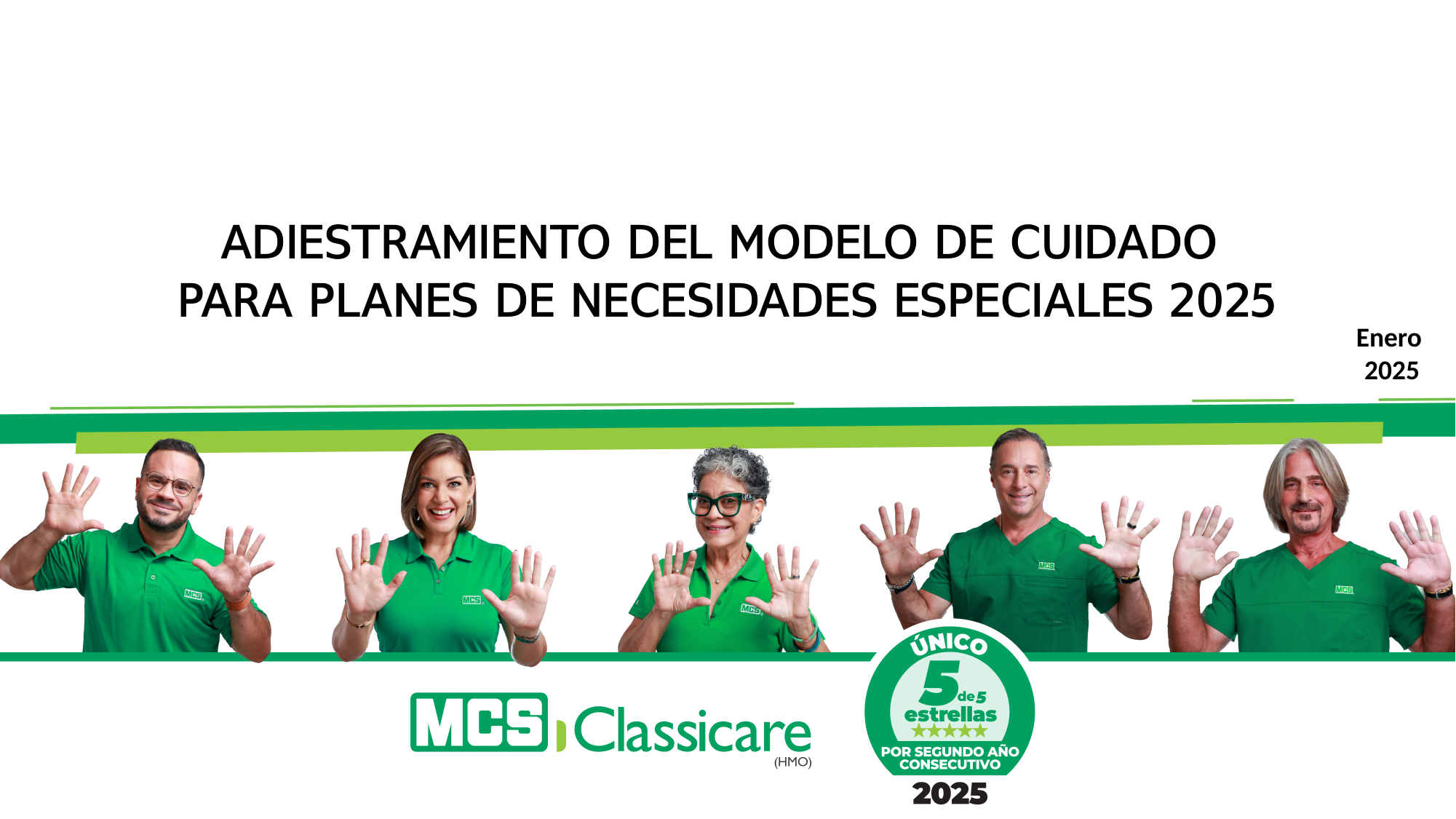

ADIESTRAMIENTO DEL MODELO DE CUIDADO
PARA PLANES DE NECESIDADES ESPECIALES 2025
Enero
2025